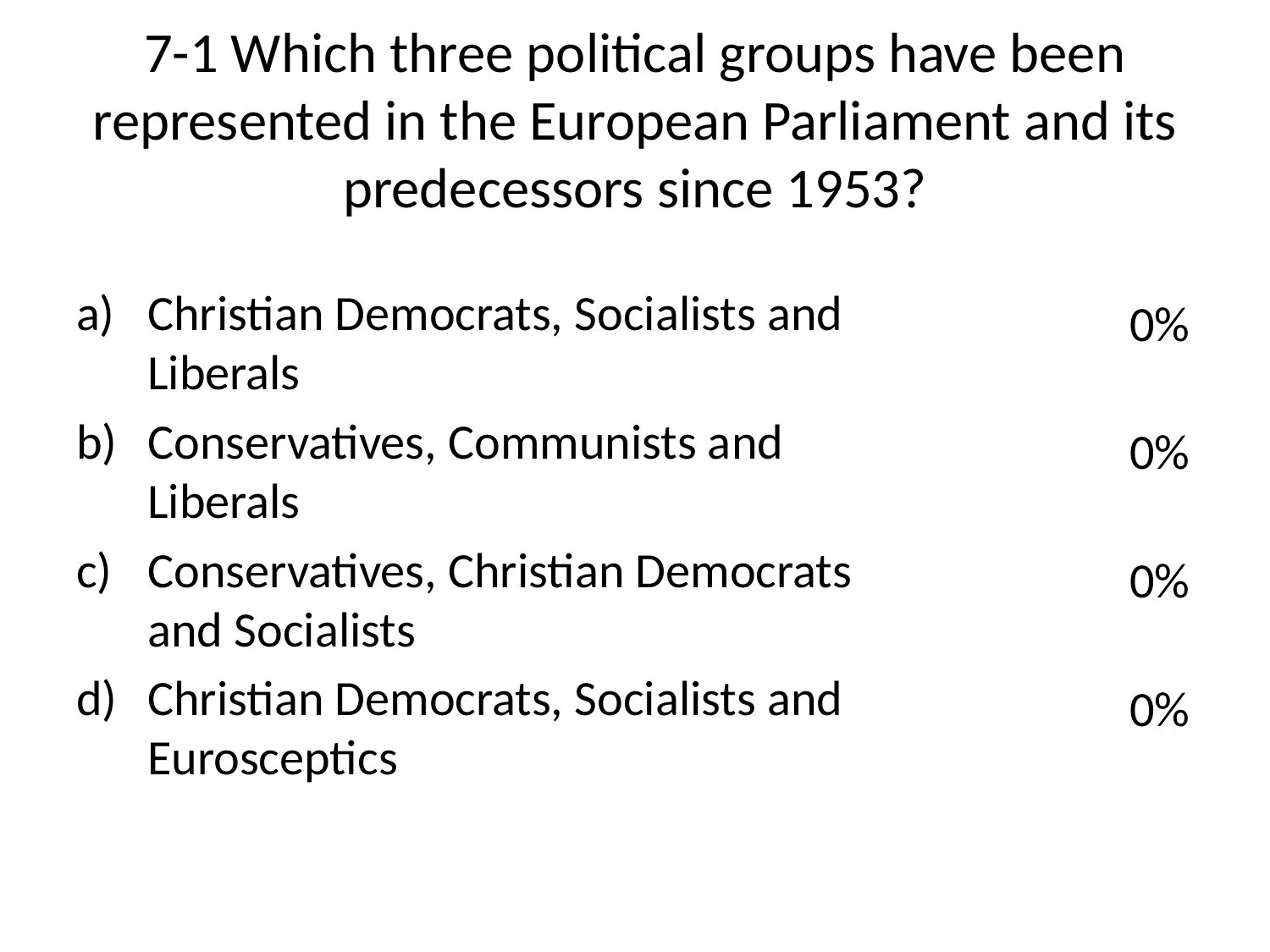

# 7-1 Which three political groups have been represented in the European Parliament and its predecessors since 1953?
Christian Democrats, Socialists and Liberals
Conservatives, Communists and Liberals
Conservatives, Christian Democrats and Socialists
Christian Democrats, Socialists and Eurosceptics
0%
0%
0%
0%